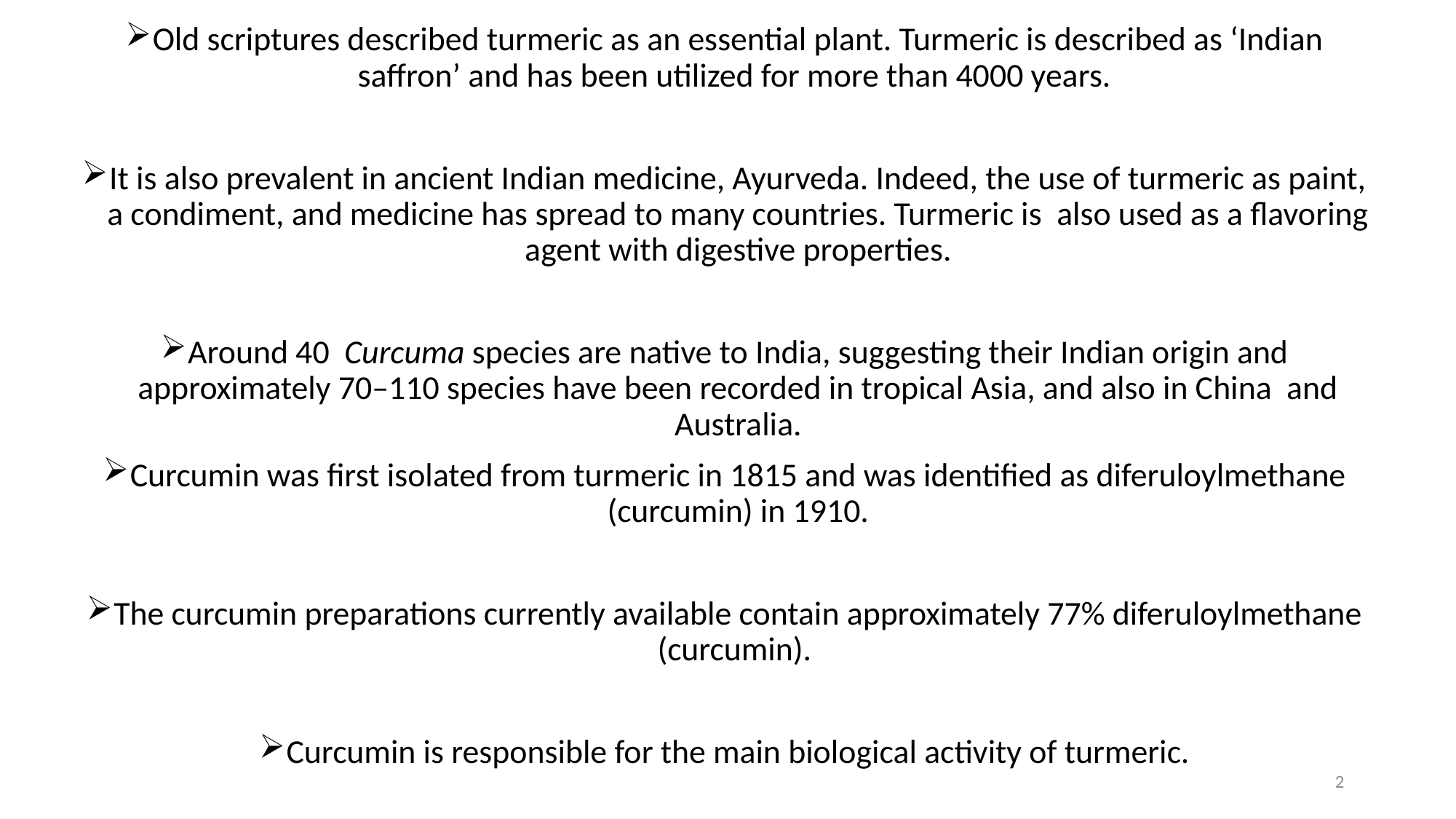

Old scriptures described turmeric as an essential plant. Turmeric is described as ‘Indian saffron’ and has been utilized for more than 4000 years.

It is also prevalent in ancient Indian medicine, Ayurveda. Indeed, the use of turmeric as paint, a condiment, and medicine has spread to many countries. Turmeric is  also used as a flavoring agent with digestive properties.

Around 40  Curcuma species are native to India, suggesting their Indian origin and approximately 70–110 species have been recorded in tropical Asia, and also in China  and Australia.
Curcumin was first isolated from turmeric in 1815 and was identified as diferuloylmethane (curcumin) in 1910.

The curcumin preparations currently available contain approximately 77% diferuloylmethane (curcumin).

Curcumin is responsible for the main biological activity of turmeric.

2